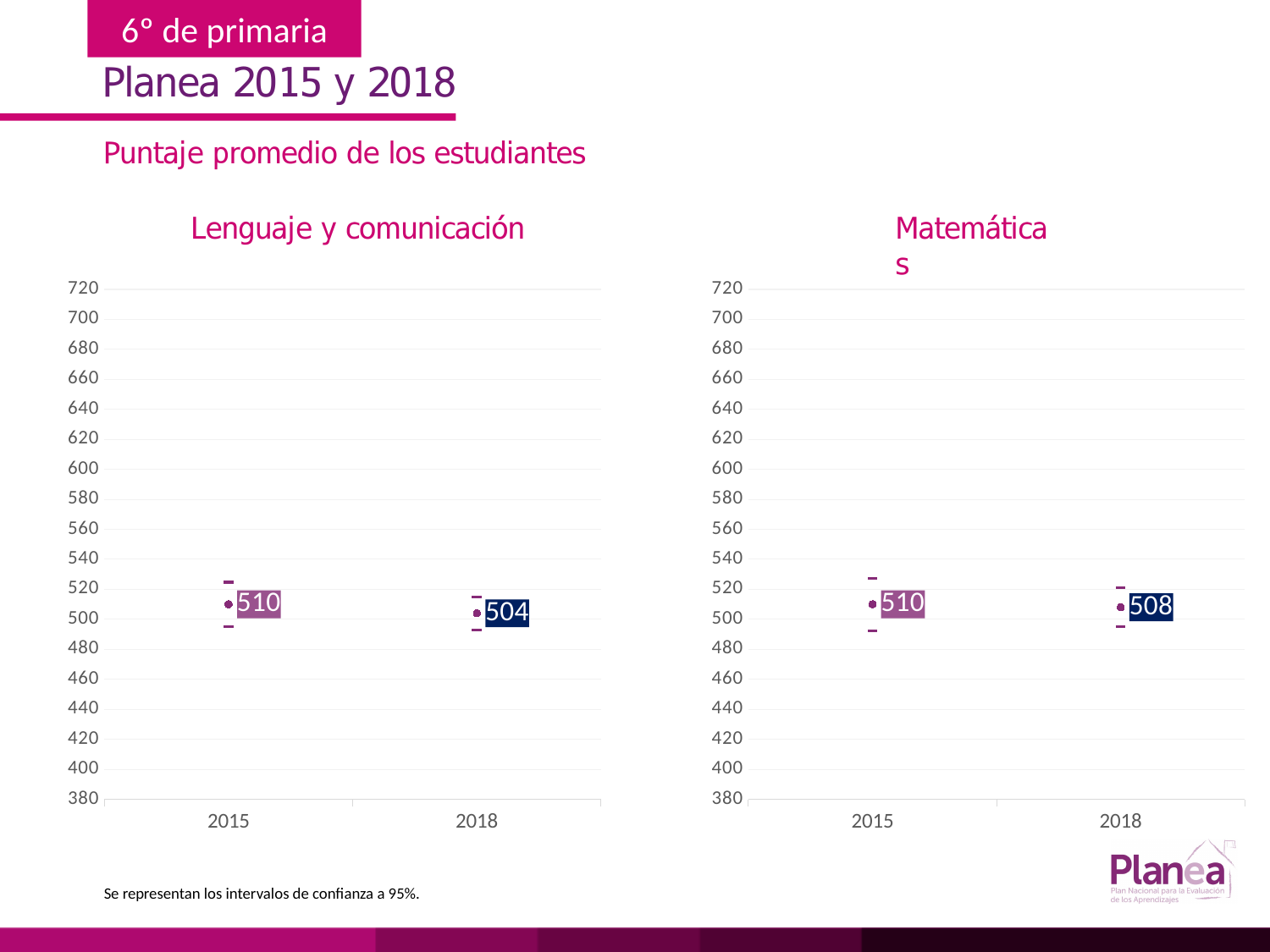

Planea 2015 y 2018

Puntaje promedio de los estudiantes
Matemáticas
Lenguaje y comunicación

### Chart

| Category |  |  |  |
|---|---|---|---|
| 2015 | 495.274 | 524.726 | 510.0 |
| 2018 | 493.055 | 514.945 | 504.0 |

### Chart

| Category |  |  |  |
|---|---|---|---|
| 2015 | 492.488 | 527.512 | 510.0 |
| 2018 | 494.866 | 521.134 | 508.0 |
Se representan los intervalos de confianza a 95%.